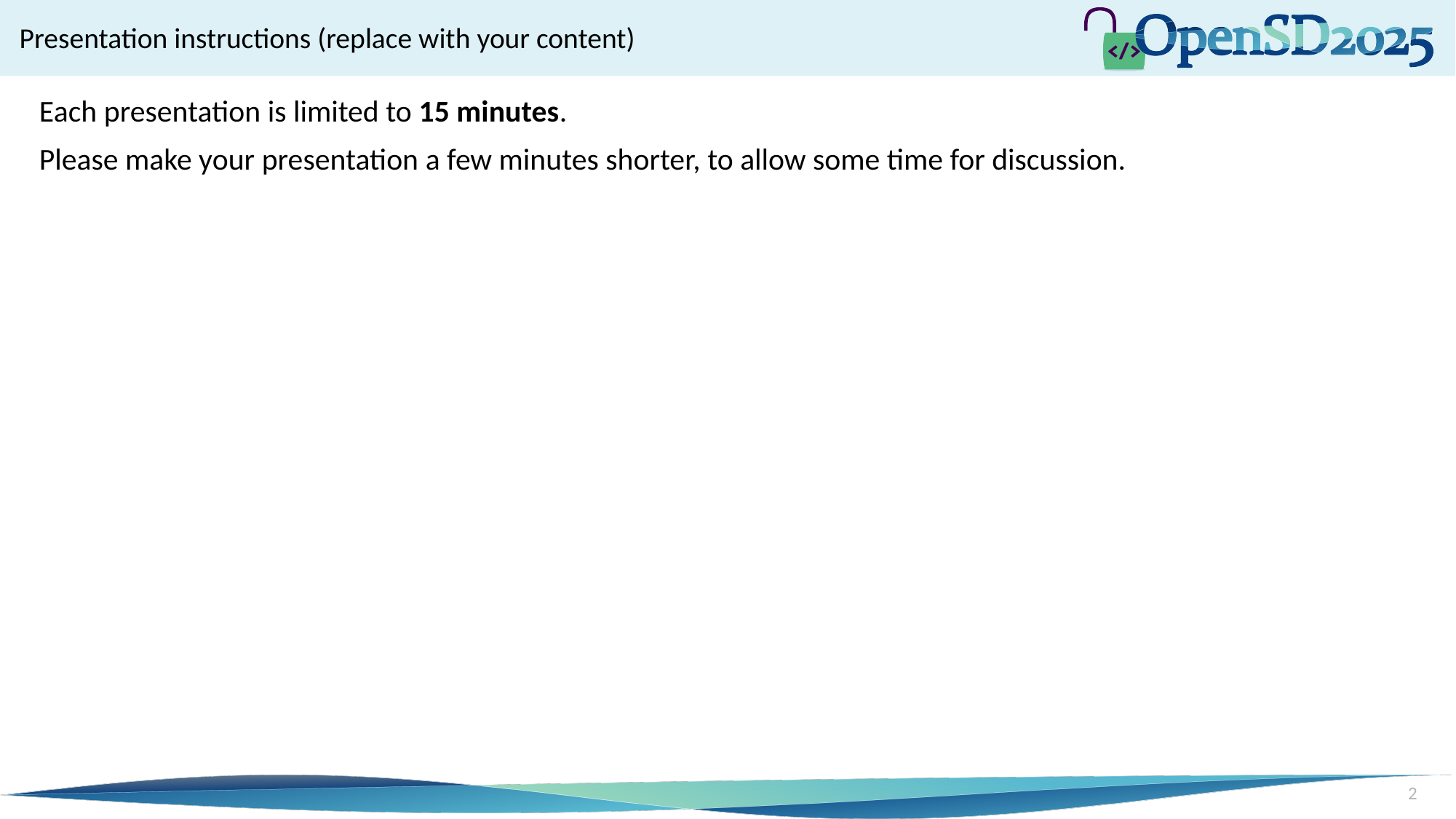

# Presentation instructions (replace with your content)
Each presentation is limited to 15 minutes.
Please make your presentation a few minutes shorter, to allow some time for discussion.
2